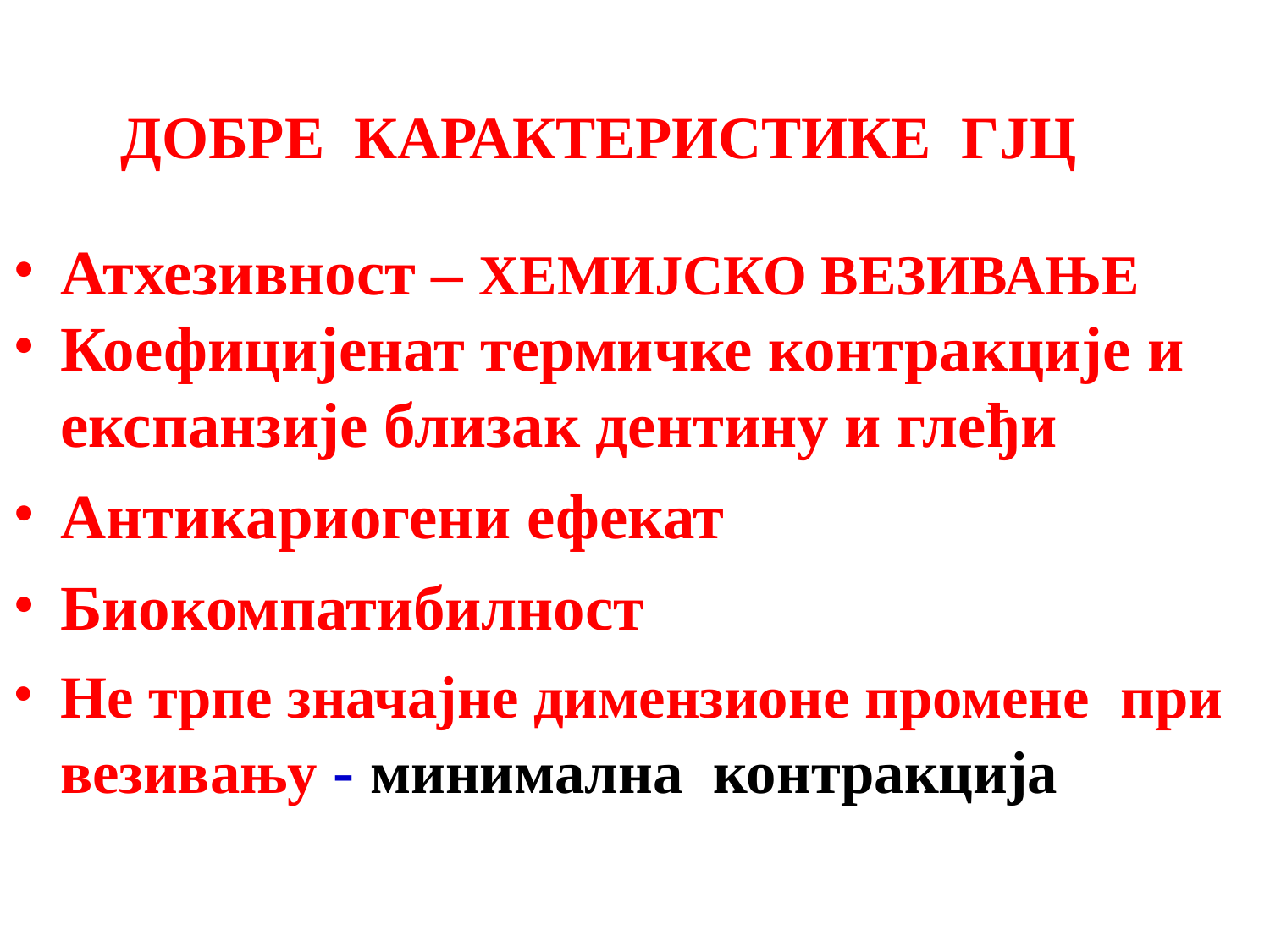

ДОБРЕ  КАРАКТЕРИСТИКЕ  ГЈЦ

Атхезивност – ХЕМИЈСКО ВЕЗИВАЊЕ
Коефицијенат термичке контракције и
експанзије близак дентину и глеђи
Антикариогени ефекат
Биокомпатибилност
Не трпе значајне димензионе промене  при везивању - минимална  контракција